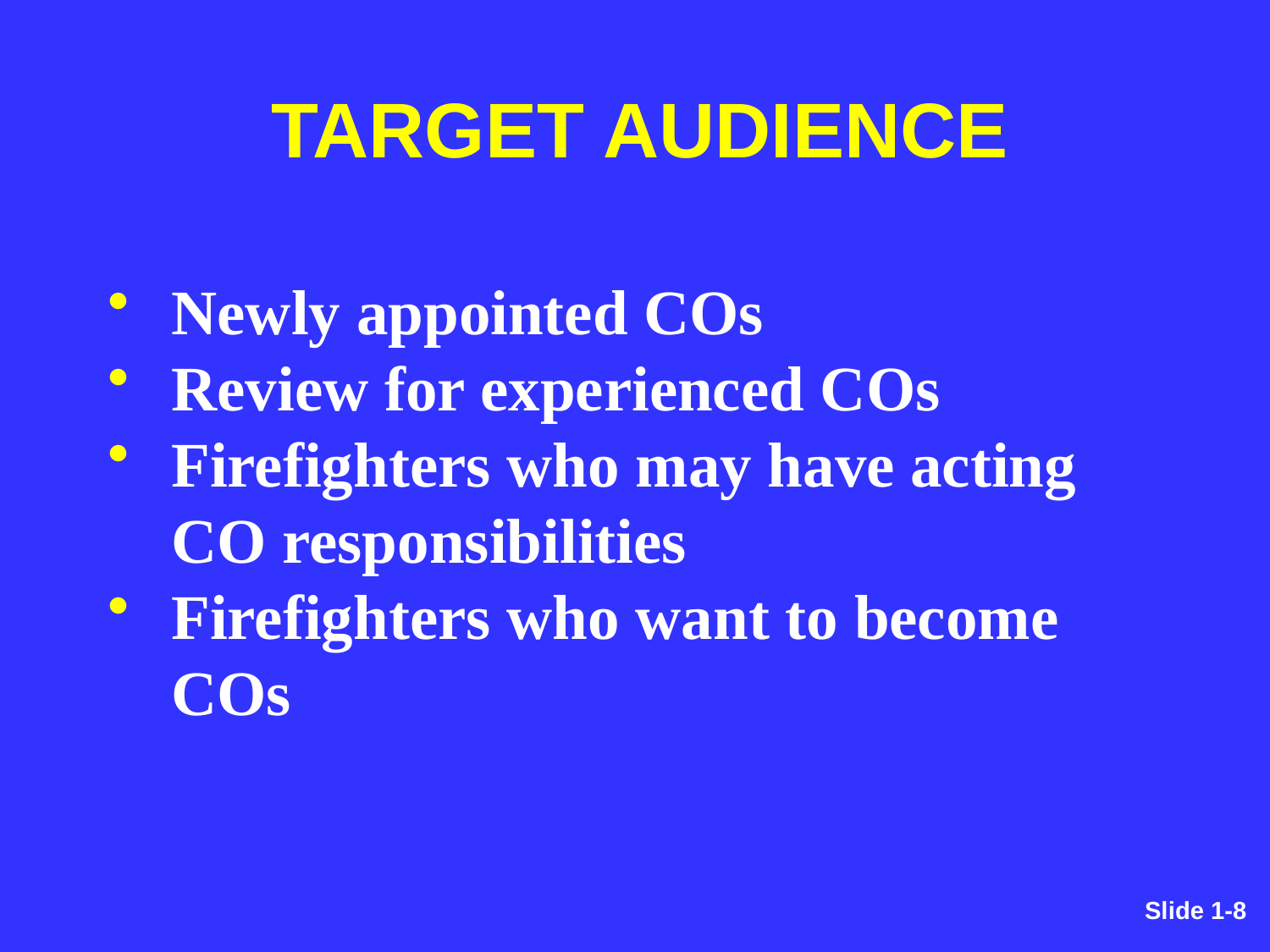

TARGET AUDIENCE
Newly appointed COs
Review for experienced COs
Firefighters who may have acting CO responsibilities
Firefighters who want to become COs

Slide 1-8